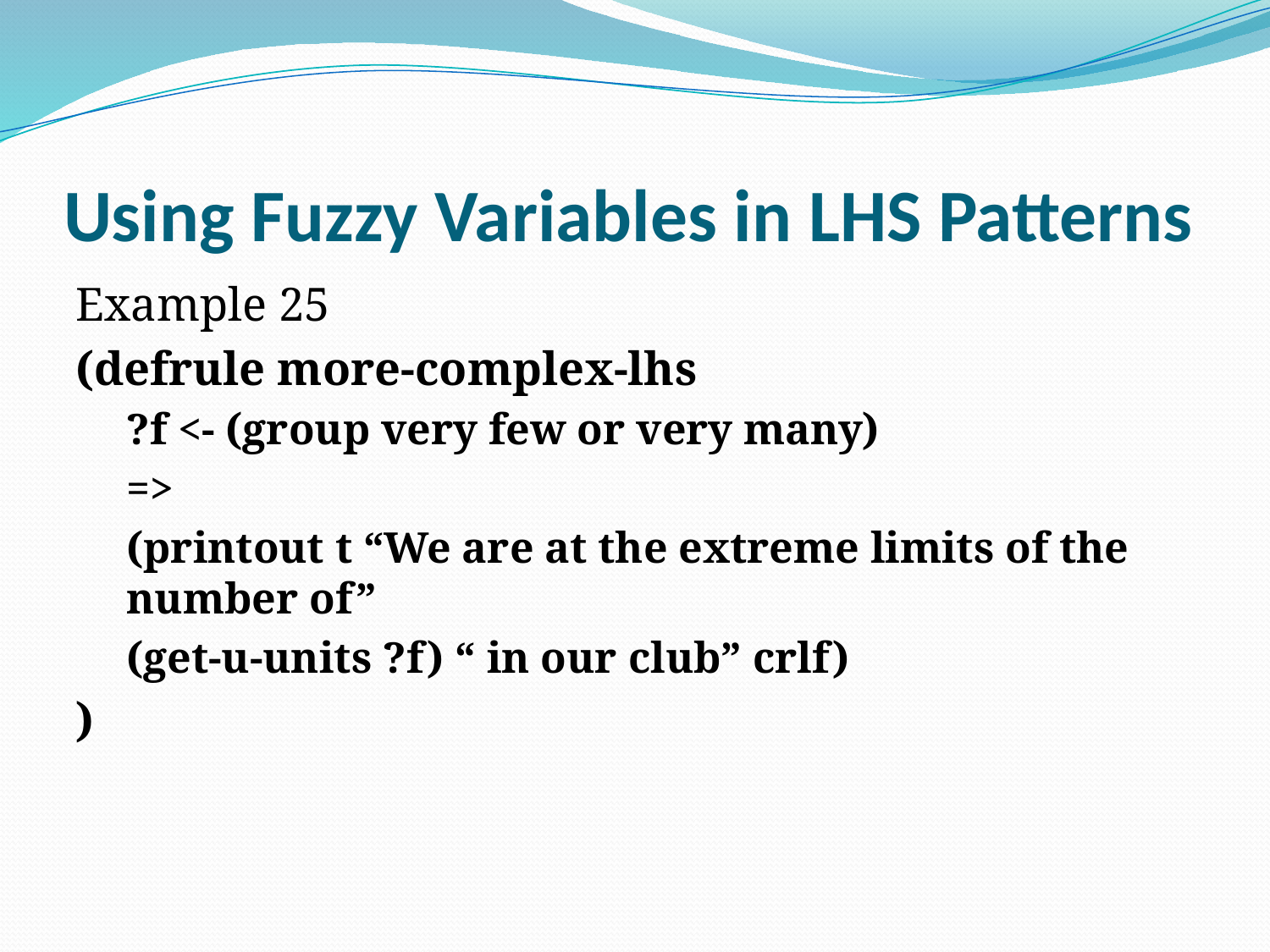

# Using Fuzzy Variables in LHS Patterns
Example 25
(defrule more-complex-lhs
?f <- (group very few or very many)
=>
(printout t “We are at the extreme limits of the number of”
(get-u-units ?f) “ in our club” crlf)
)